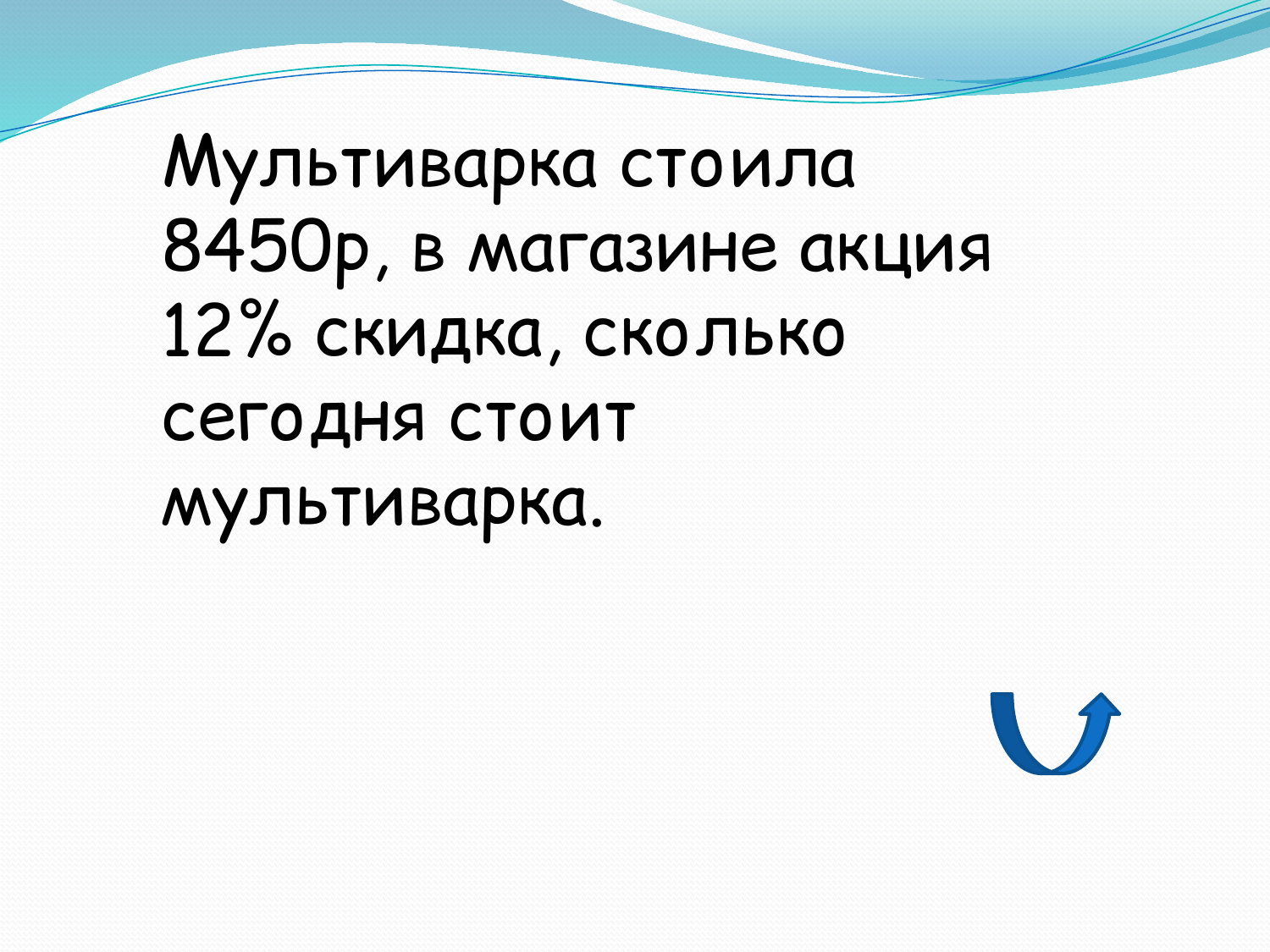

Мультиварка стоила 8450р, в магазине акция 12% скидка, сколько сегодня стоит мультиварка.